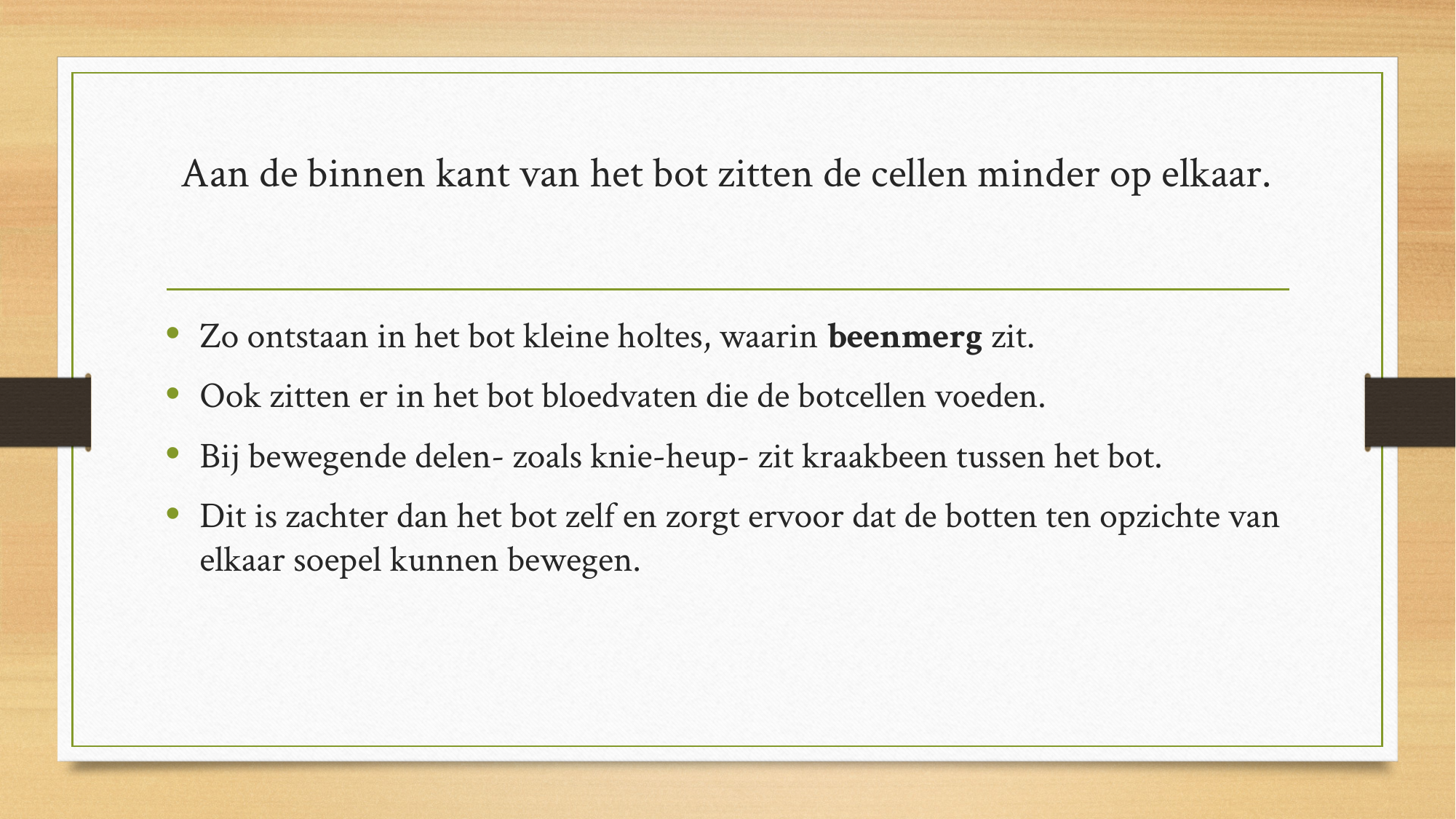

# Aan de binnen kant van het bot zitten de cellen minder op elkaar.
Zo ontstaan in het bot kleine holtes, waarin beenmerg zit.
Ook zitten er in het bot bloedvaten die de botcellen voeden.
Bij bewegende delen- zoals knie-heup- zit kraakbeen tussen het bot.
Dit is zachter dan het bot zelf en zorgt ervoor dat de botten ten opzichte van elkaar soepel kunnen bewegen.